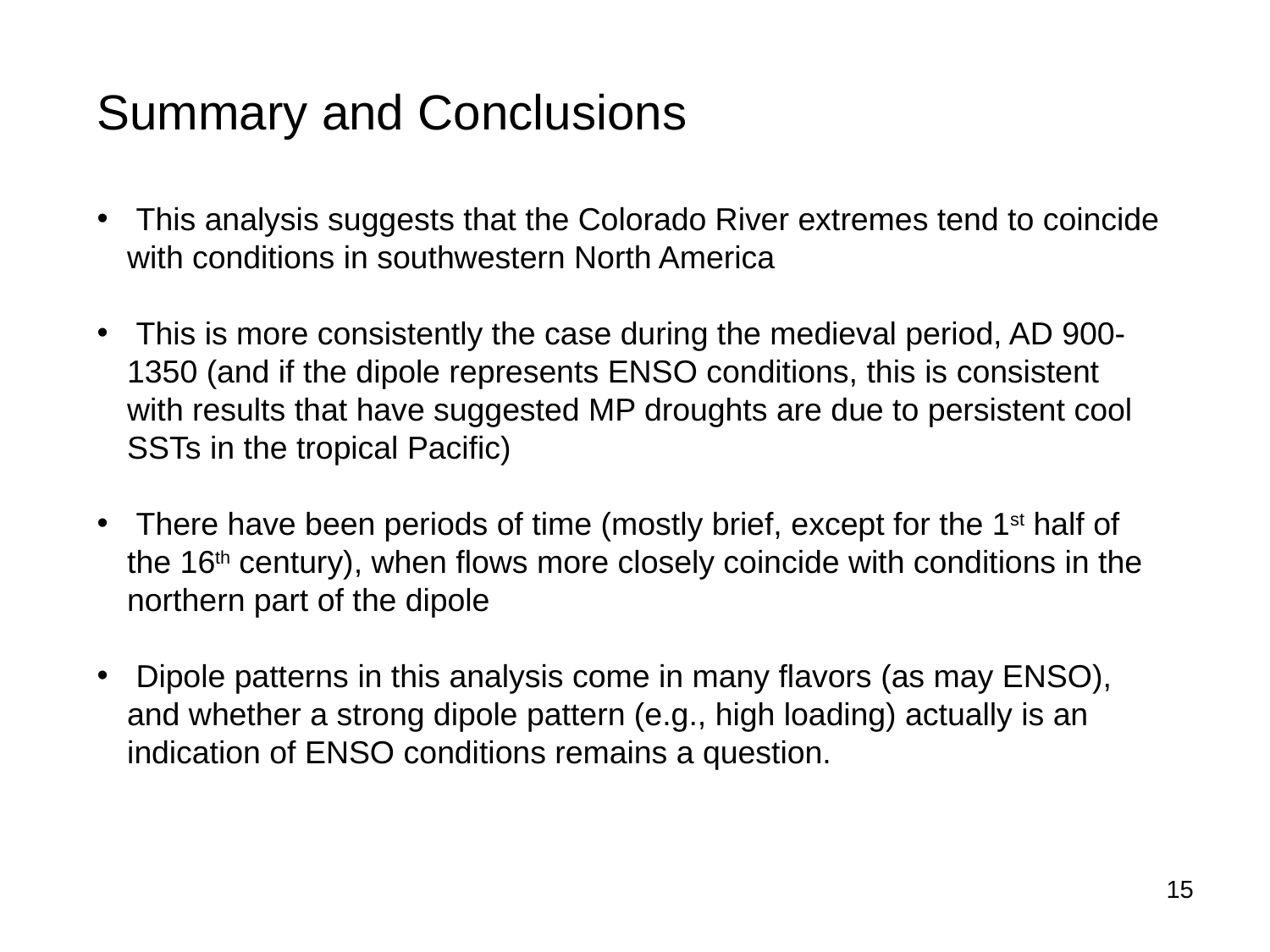

Summary and Conclusions

 This analysis suggests that the Colorado River extremes tend to coincide with conditions in southwestern North America

 This is more consistently the case during the medieval period, AD 900-1350 (and if the dipole represents ENSO conditions, this is consistent with results that have suggested MP droughts are due to persistent cool SSTs in the tropical Pacific)

 There have been periods of time (mostly brief, except for the 1st half of the 16th century), when flows more closely coincide with conditions in the northern part of the dipole

 Dipole patterns in this analysis come in many flavors (as may ENSO), and whether a strong dipole pattern (e.g., high loading) actually is an indication of ENSO conditions remains a question.
15